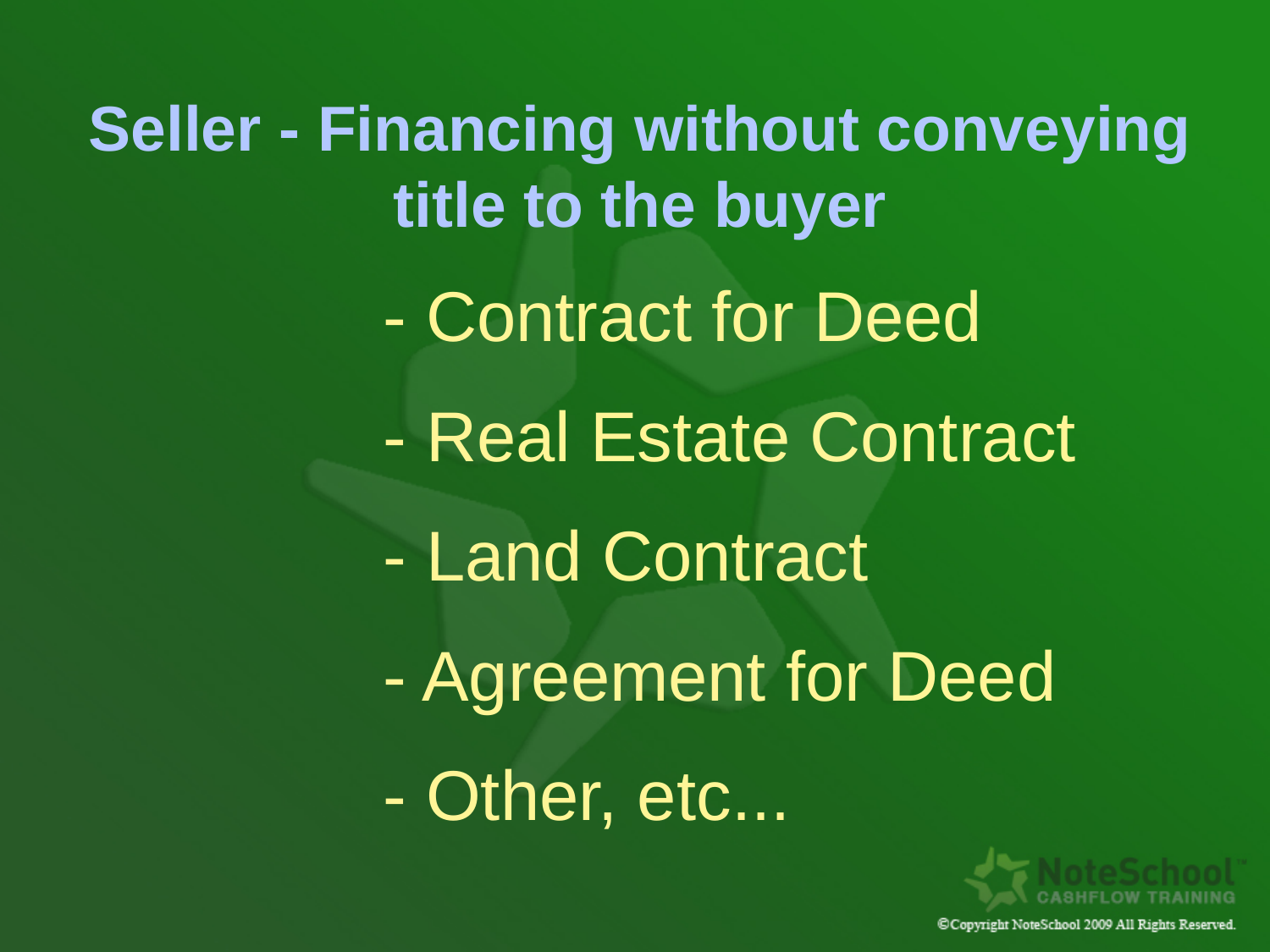

# Seller - Financing without conveying title to the buyer
- Contract for Deed
- Real Estate Contract
- Land Contract
- Agreement for Deed
- Other, etc...